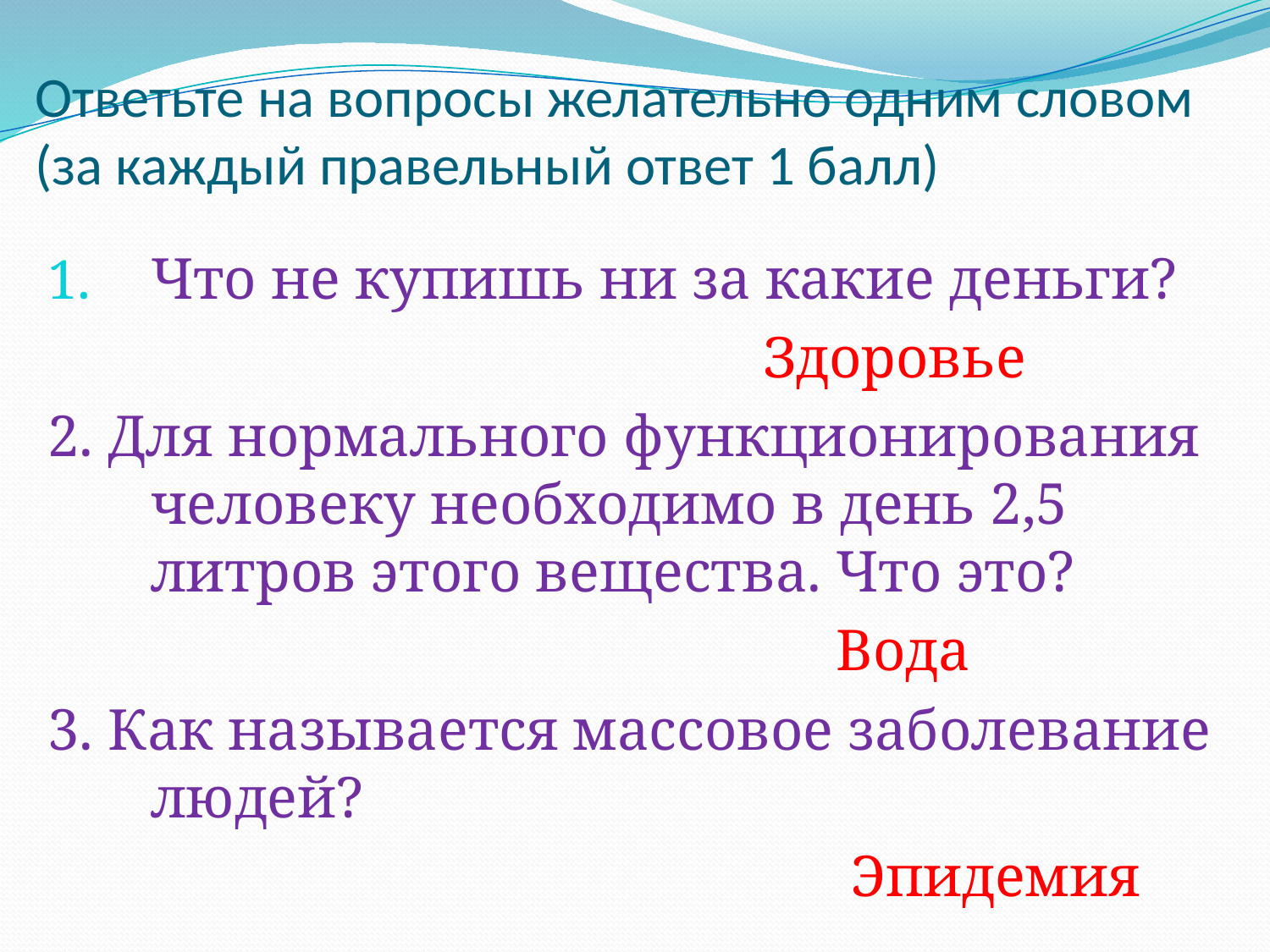

# Ответьте на вопросы желательно одним словом (за каждый правельный ответ 1 балл)
Что не купишь ни за какие деньги?
                                                 Здоровье
2. Для нормального функционирования человеку необходимо в день 2,5 литров этого вещества. Что это?
                                                      Вода
3. Как называется массовое заболевание людей?
                                                       Эпидемия